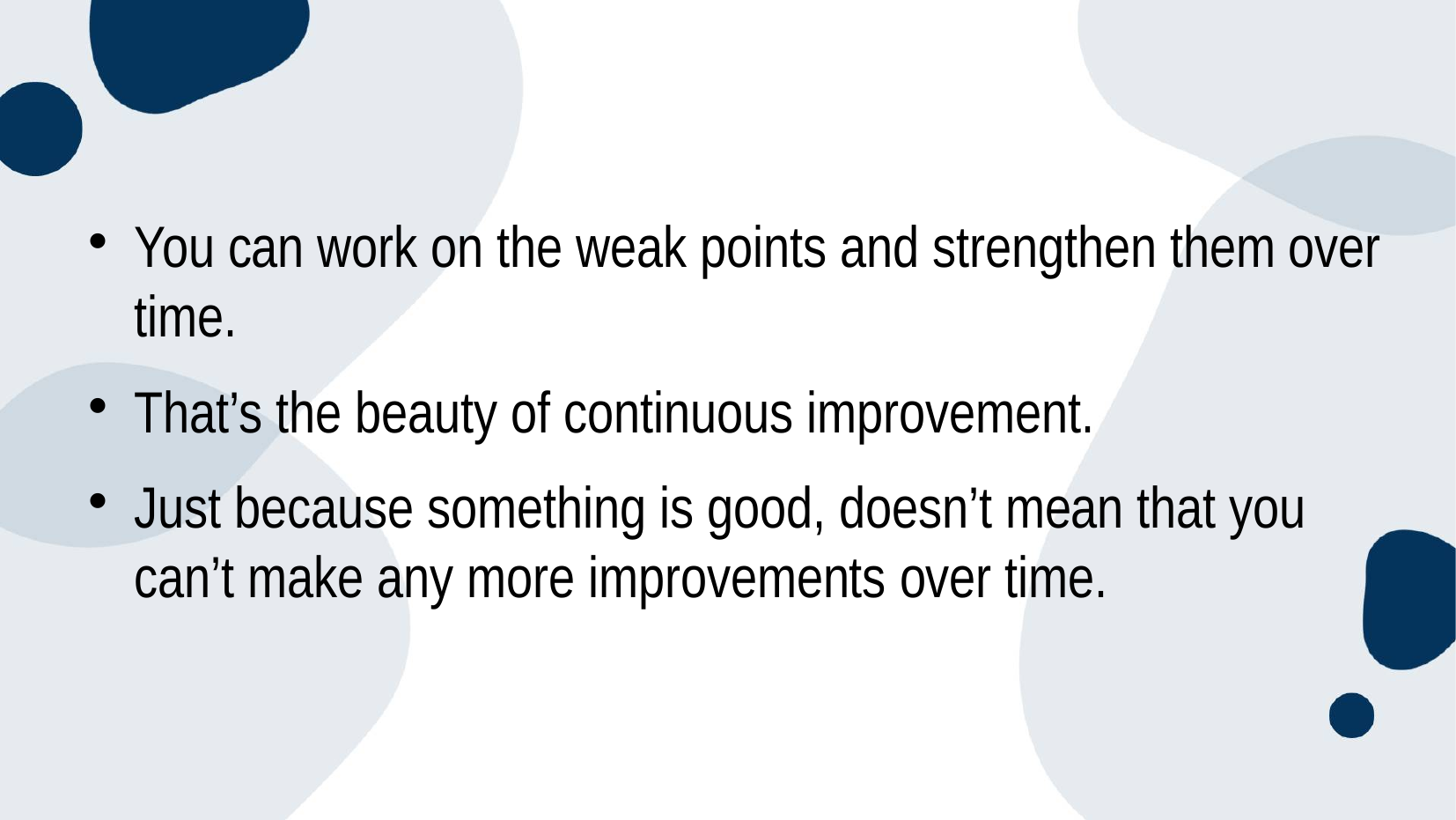

#
You can work on the weak points and strengthen them over time.
That’s the beauty of continuous improvement.
Just because something is good, doesn’t mean that you can’t make any more improvements over time.